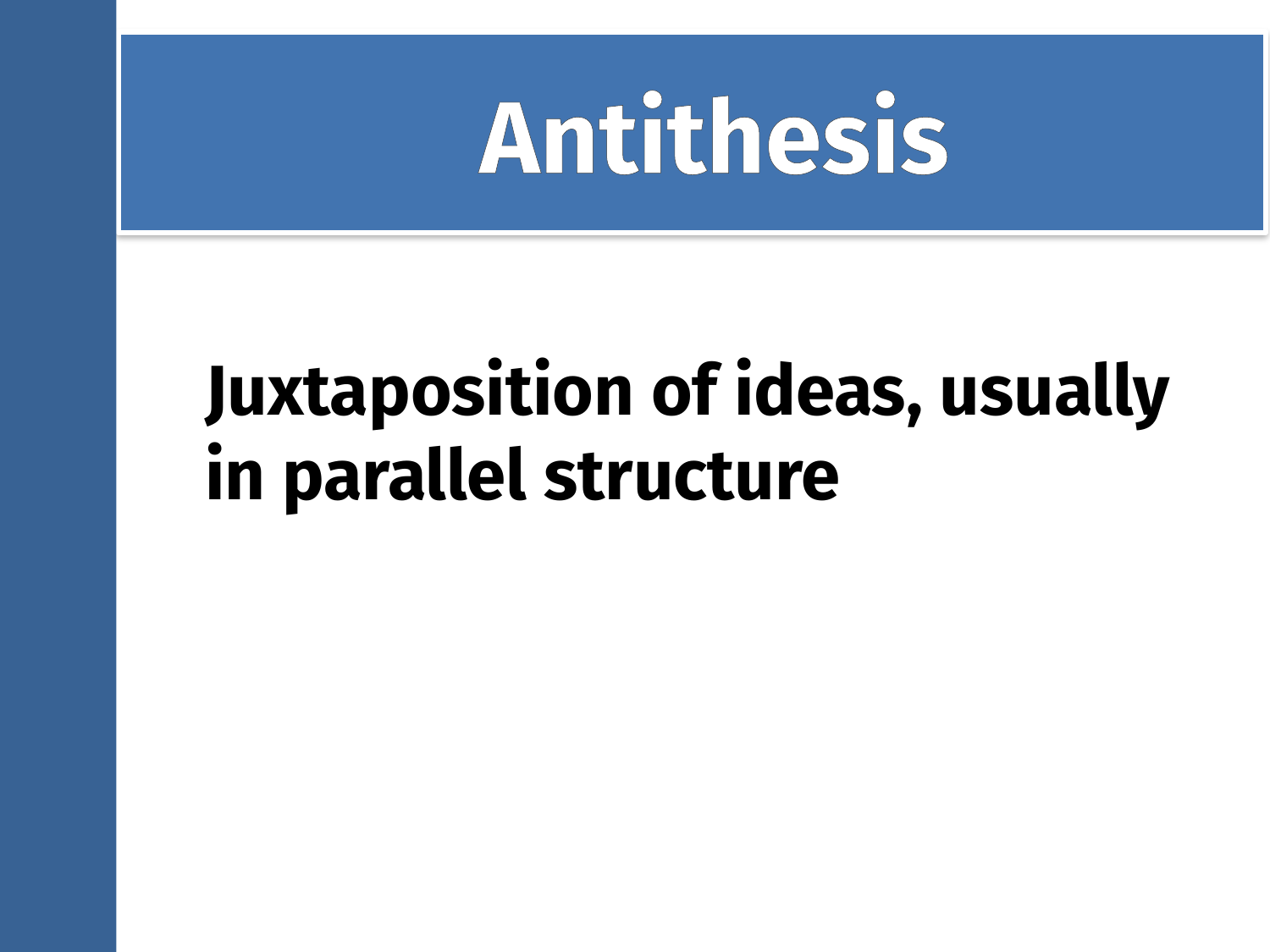

# Antithesis
Juxtaposition of ideas, usually in parallel structure